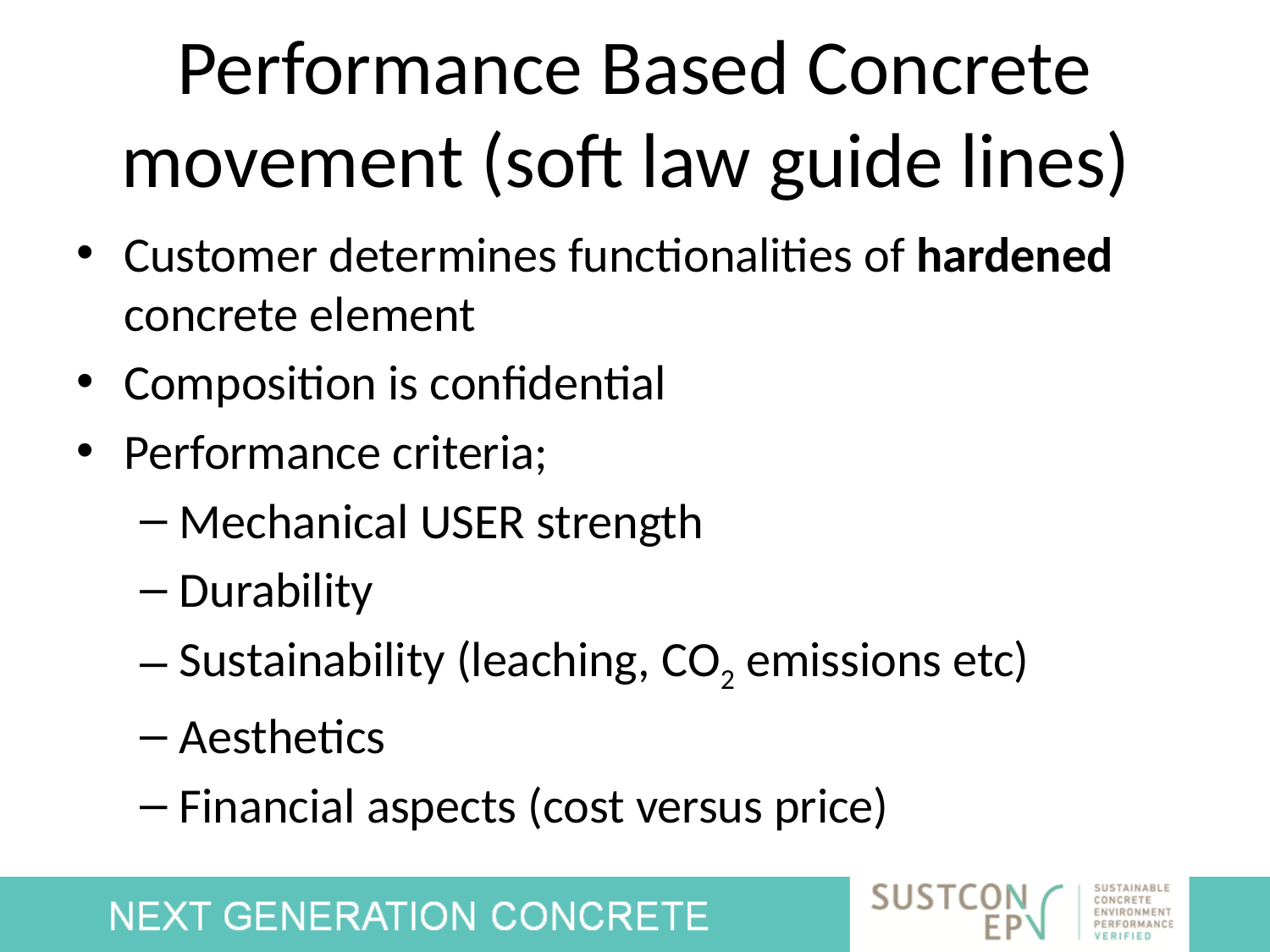

# Performance Based Concrete movement (soft law guide lines)
Customer determines functionalities of hardened concrete element
Composition is confidential
Performance criteria;
Mechanical USER strength
Durability
Sustainability (leaching, CO2 emissions etc)
Aesthetics
Financial aspects (cost versus price)